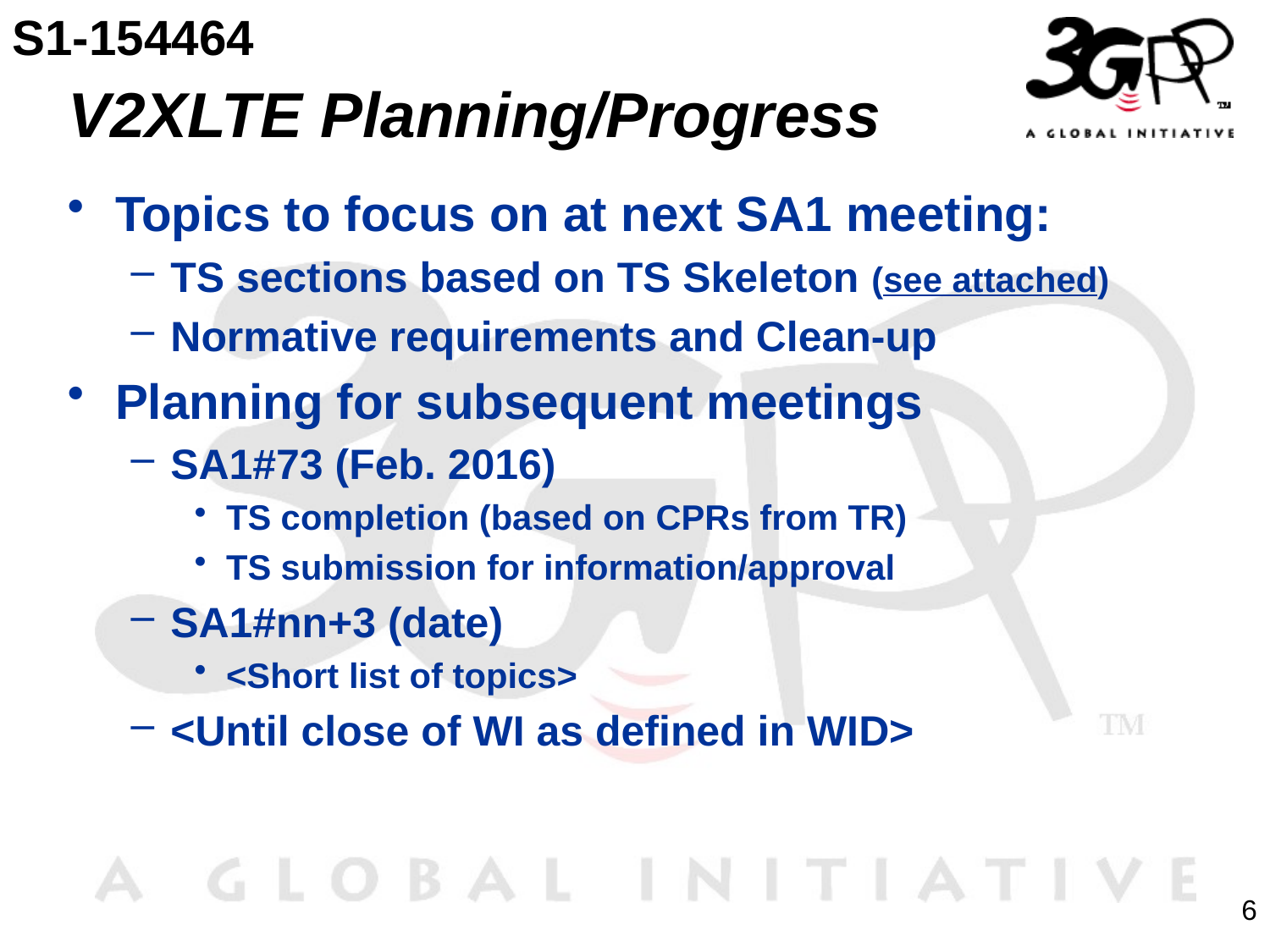

S1-154464
# V2XLTE Planning/Progress
Topics to focus on at next SA1 meeting:
TS sections based on TS Skeleton (see attached)
Normative requirements and Clean-up
Planning for subsequent meetings
SA1#73 (Feb. 2016)
TS completion (based on CPRs from TR)
TS submission for information/approval
SA1#nn+3 (date)
<Short list of topics>
<Until close of WI as defined in WID>
6